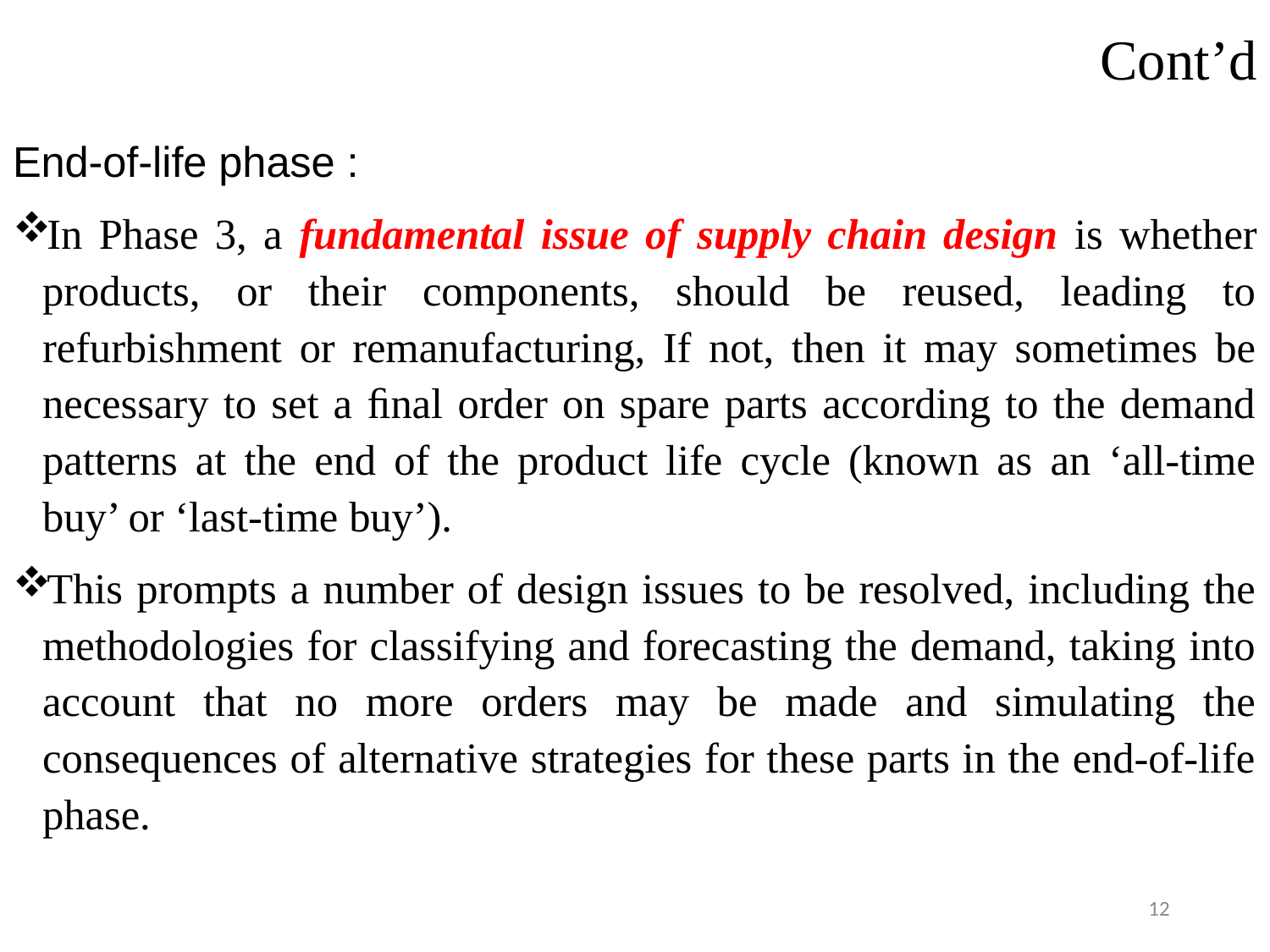

# Cont’d
End-of-life phase :
In Phase 3, a fundamental issue of supply chain design is whether products, or their components, should be reused, leading to refurbishment or remanufacturing, If not, then it may sometimes be necessary to set a ﬁnal order on spare parts according to the demand patterns at the end of the product life cycle (known as an ‘all-time buy’ or ‘last-time buy’).
This prompts a number of design issues to be resolved, including the methodologies for classifying and forecasting the demand, taking into account that no more orders may be made and simulating the consequences of alternative strategies for these parts in the end-of-life phase.

12